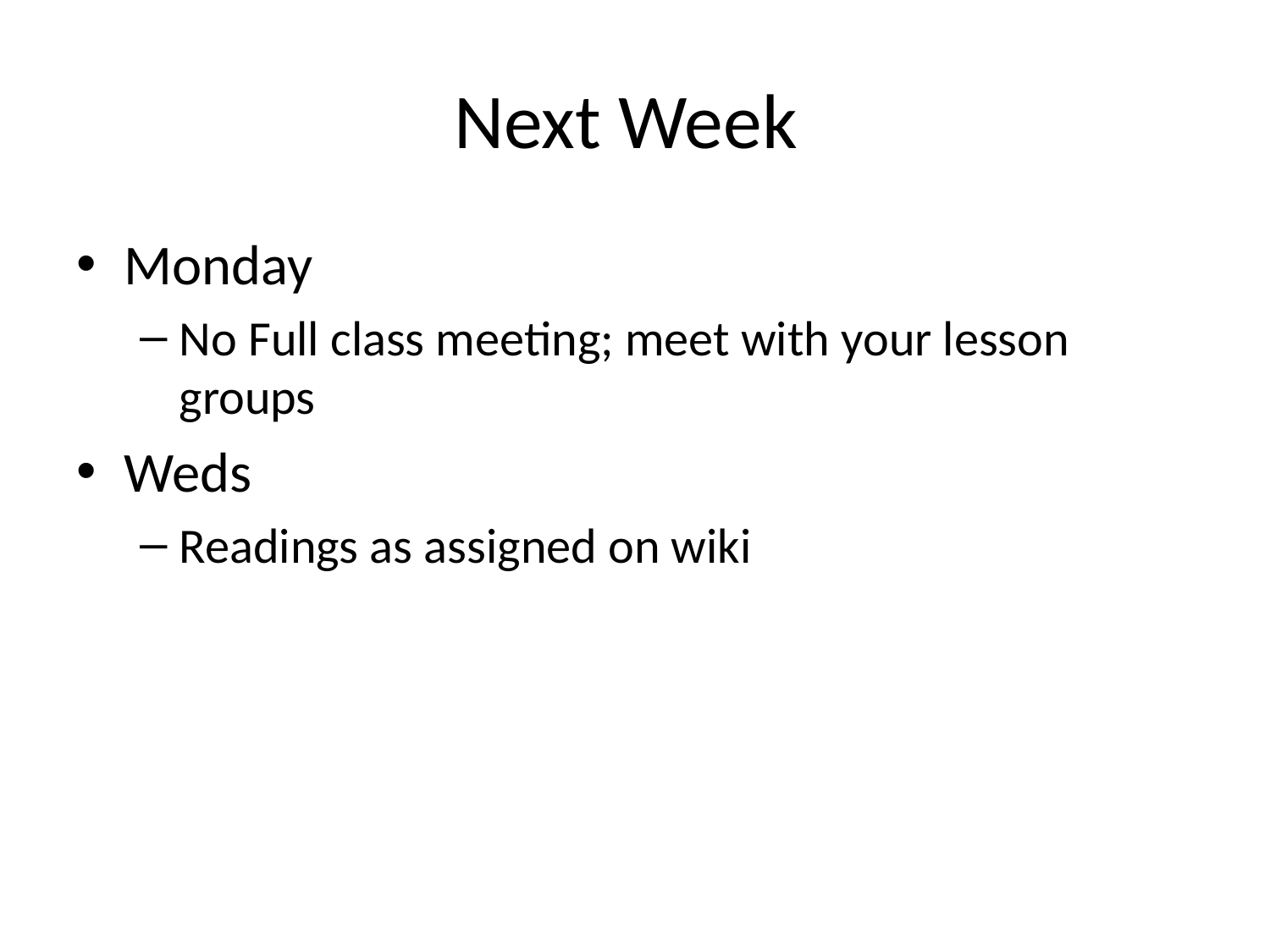

# Next Week
Monday
No Full class meeting; meet with your lesson groups
Weds
Readings as assigned on wiki